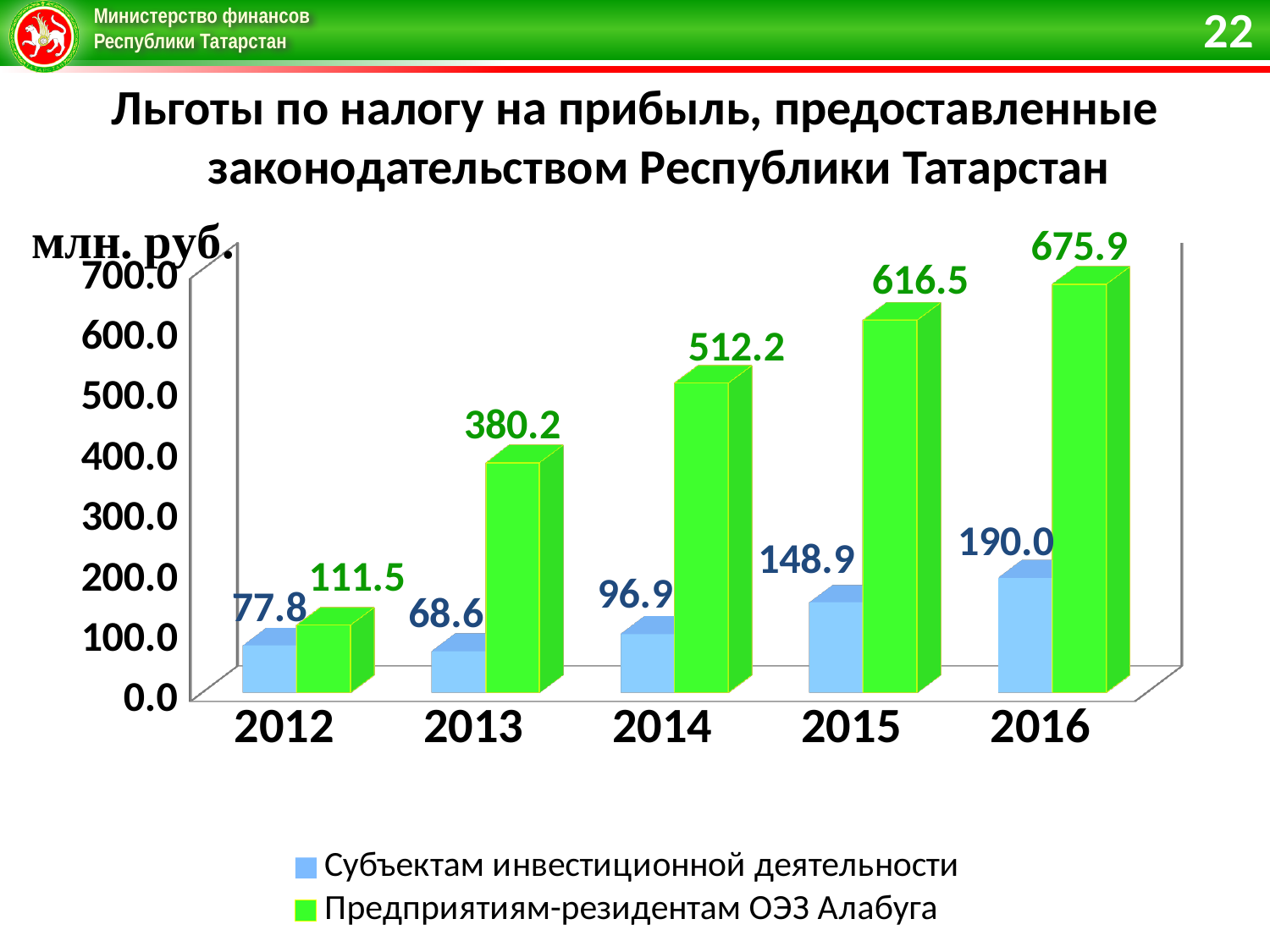

22
Льготы по налогу на прибыль, предоставленные законодательством Республики Татарстан

[unsupported chart]